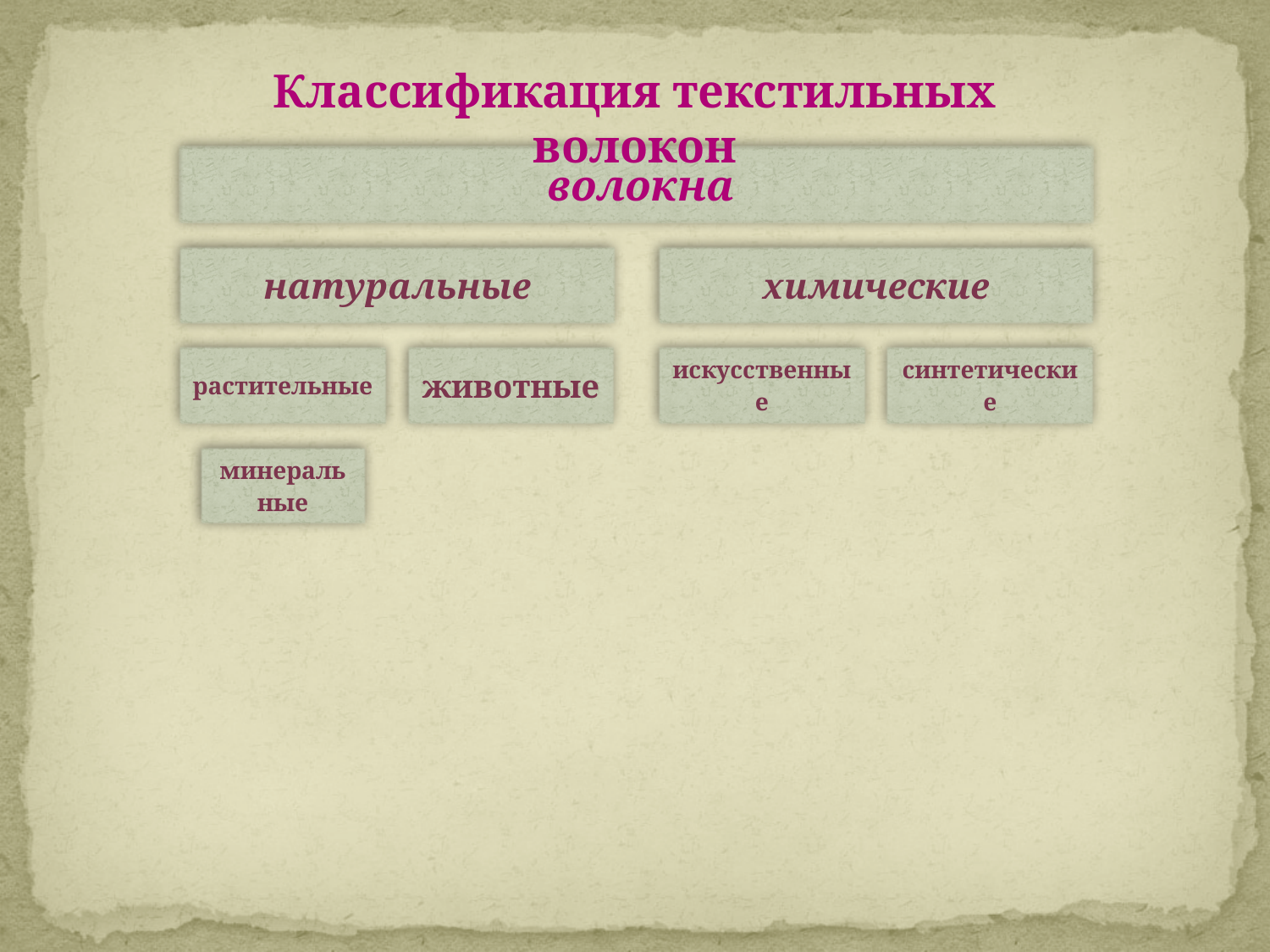

Классификация текстильных волокон
 волокна
натуральные
растительные
минеральные
животные
химические
искусственные
синтетические